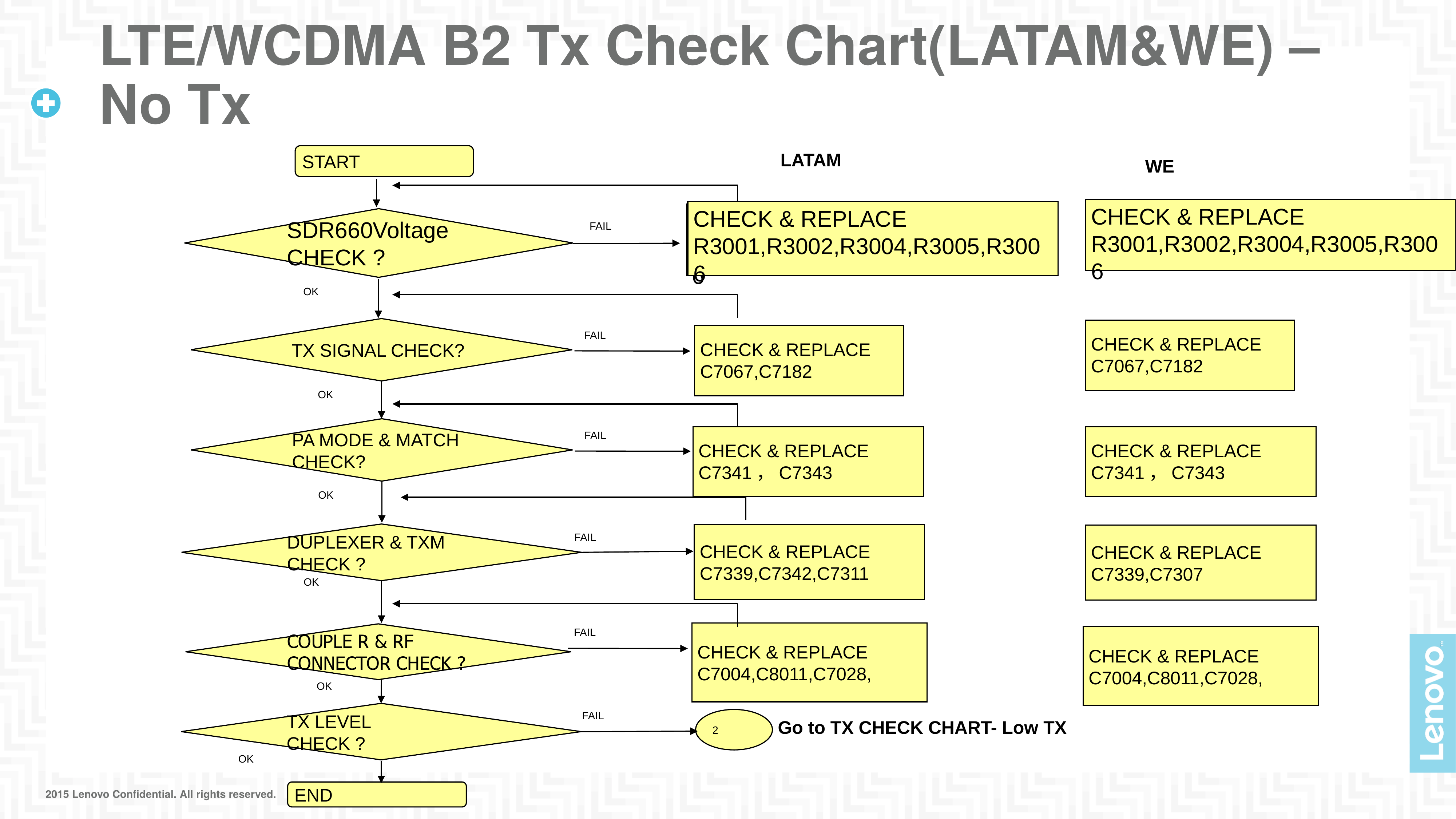

# LTE/WCDMA B2 Tx Check Chart(LATAM&WE) – No Tx
START
CHECK & REPLACE
R3001,R3002,R3004,R3005,R3006

SDR660Voltage CHECK ?

FAIL
OK
TX SIGNAL CHECK?
FAIL
CHECK & REPLACE
C7067,C7182
OK
PA MODE & MATCH
CHECK?
FAIL
CHECK & REPLACE
C7341，C7343
OK
DUPLEXER & TXM
CHECK ?
CHECK & REPLACE
C7339,C7342,C7311
FAIL
OK
FAIL
CHECK & REPLACE
C7004,C8011,C7028,
COUPLE R & RF CONNECTOR CHECK ?
OK
TX LEVEL
CHECK ?
FAIL
2
Go to TX CHECK CHART- Low TX
OK
END
 LATAM
 WE
CHECK & REPLACE
R3001,R3002,R3004,R3005,R3006
CHECK & REPLACE
R3001,R3002,R3004,R3005,R3006
CHECK & REPLACE
C7067,C7182
CHECK & REPLACE
C7341，C7343
CHECK & REPLACE
C7339,C7307
CHECK & REPLACE
C7004,C8011,C7028,